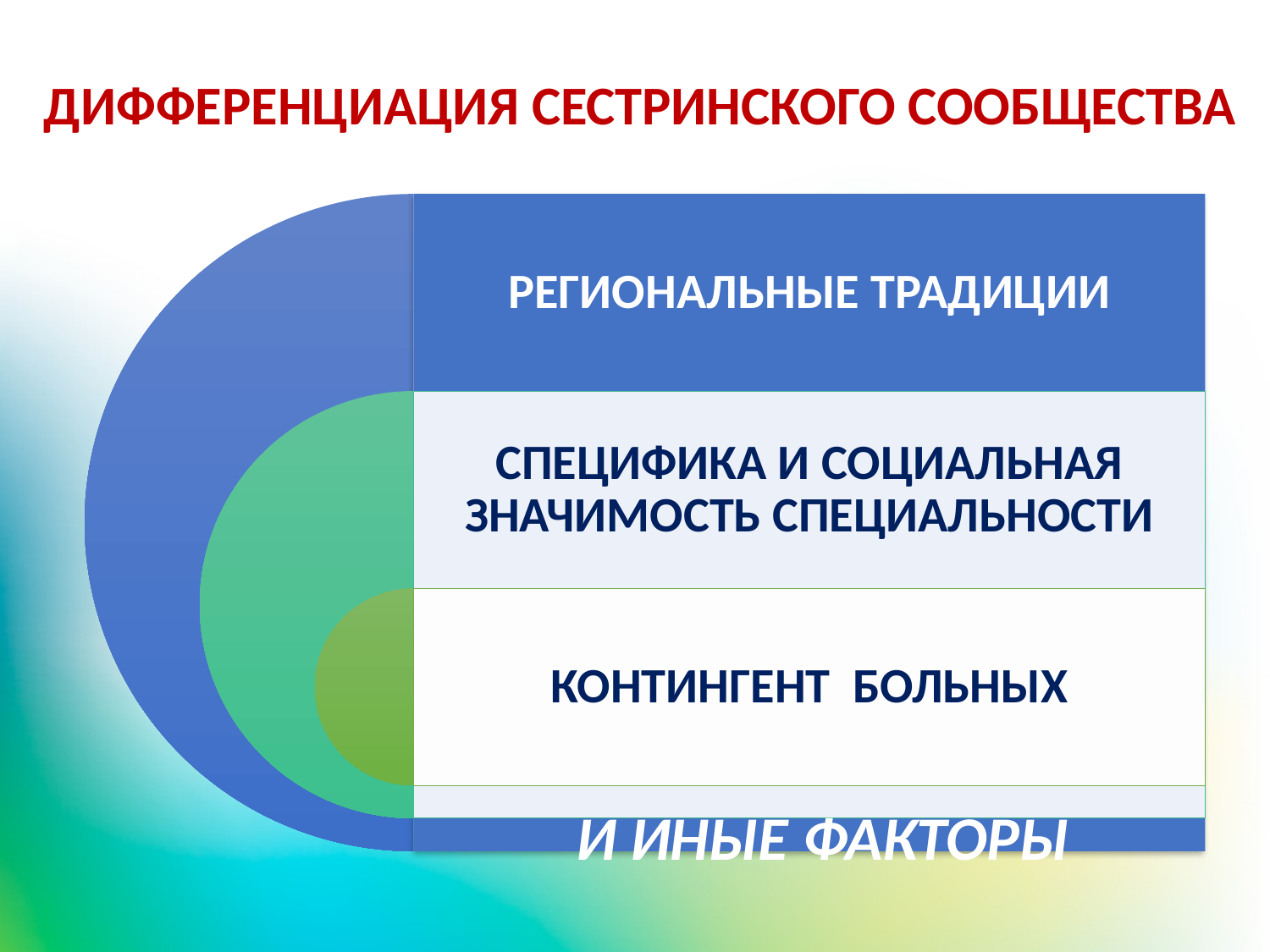

# ДИФФЕРЕНЦИАЦИЯ СЕСТРИНСКОГО СООБЩЕСТВА
РЕГИОНАЛЬНЫЕ ТРАДИЦИИ
СПЕЦИФИКА И СОЦИАЛЬНАЯ ЗНАЧИМОСТЬ СПЕЦИАЛЬНОСТИ
КОНТИНГЕНТ  БОЛЬНЫХ
И ИНЫЕ ФАКТОРЫ